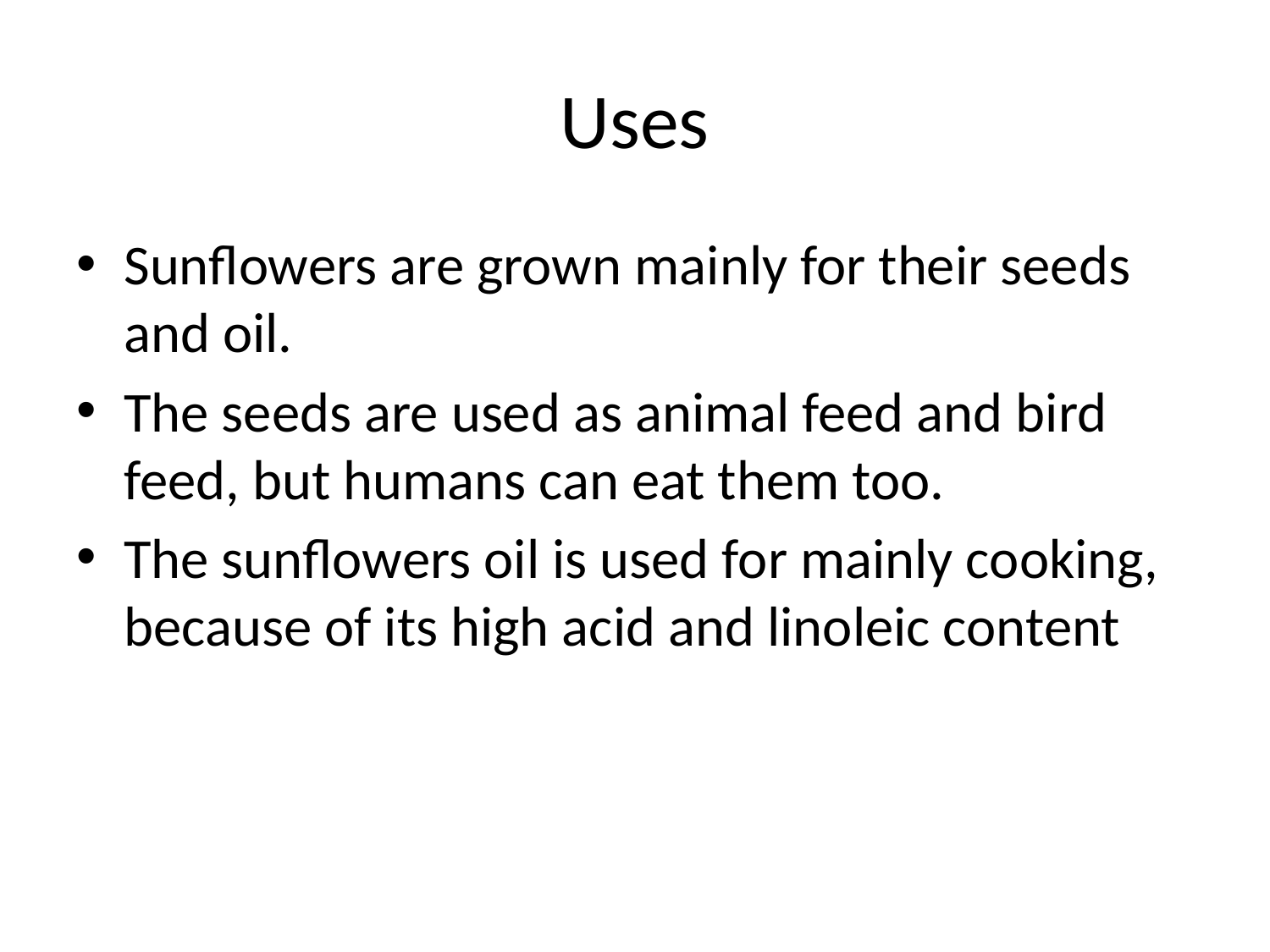

# Uses
Sunflowers are grown mainly for their seeds and oil.
The seeds are used as animal feed and bird feed, but humans can eat them too.
The sunflowers oil is used for mainly cooking, because of its high acid and linoleic content